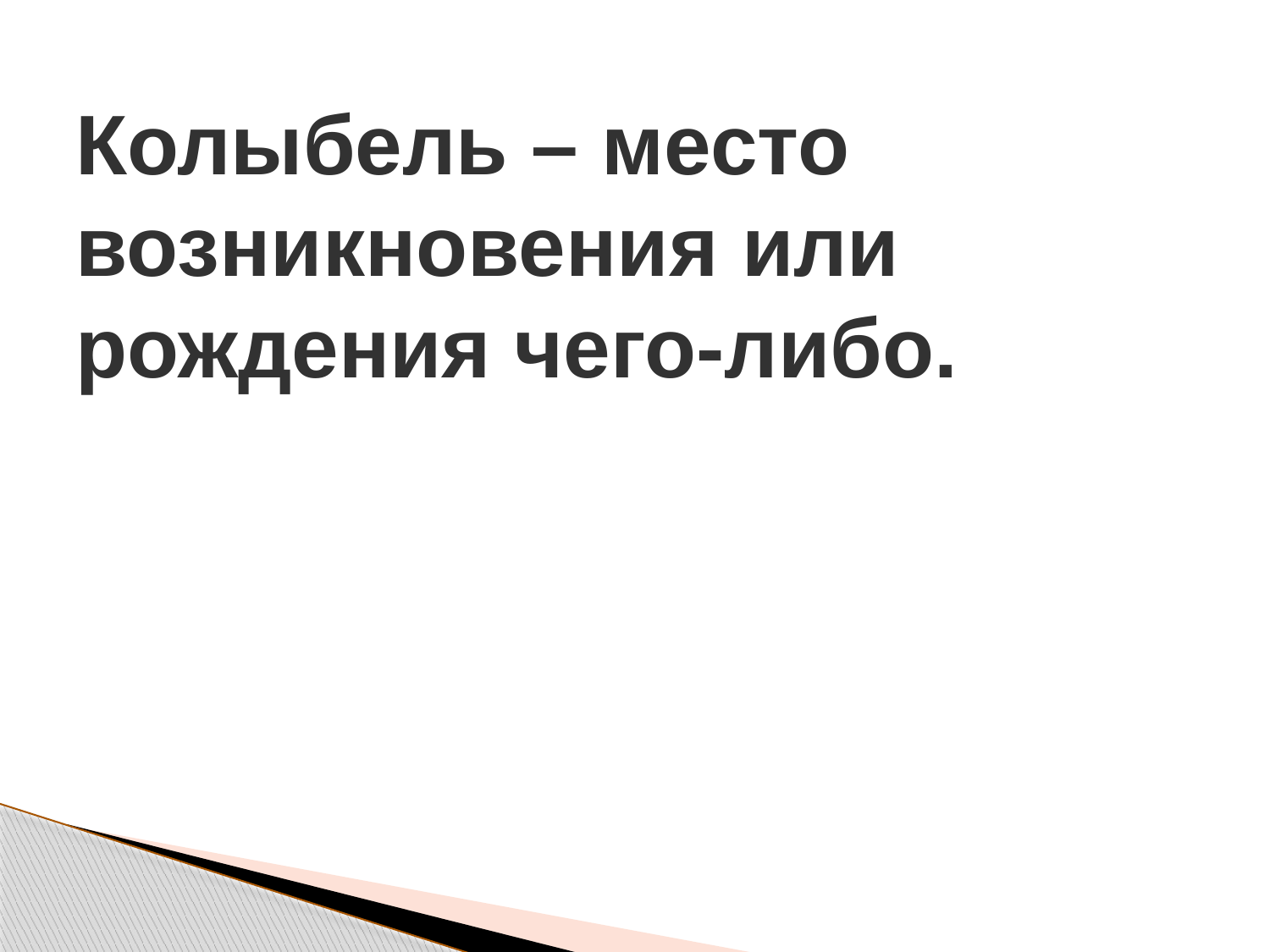

# Колыбель – место возникновения или рождения чего-либо.